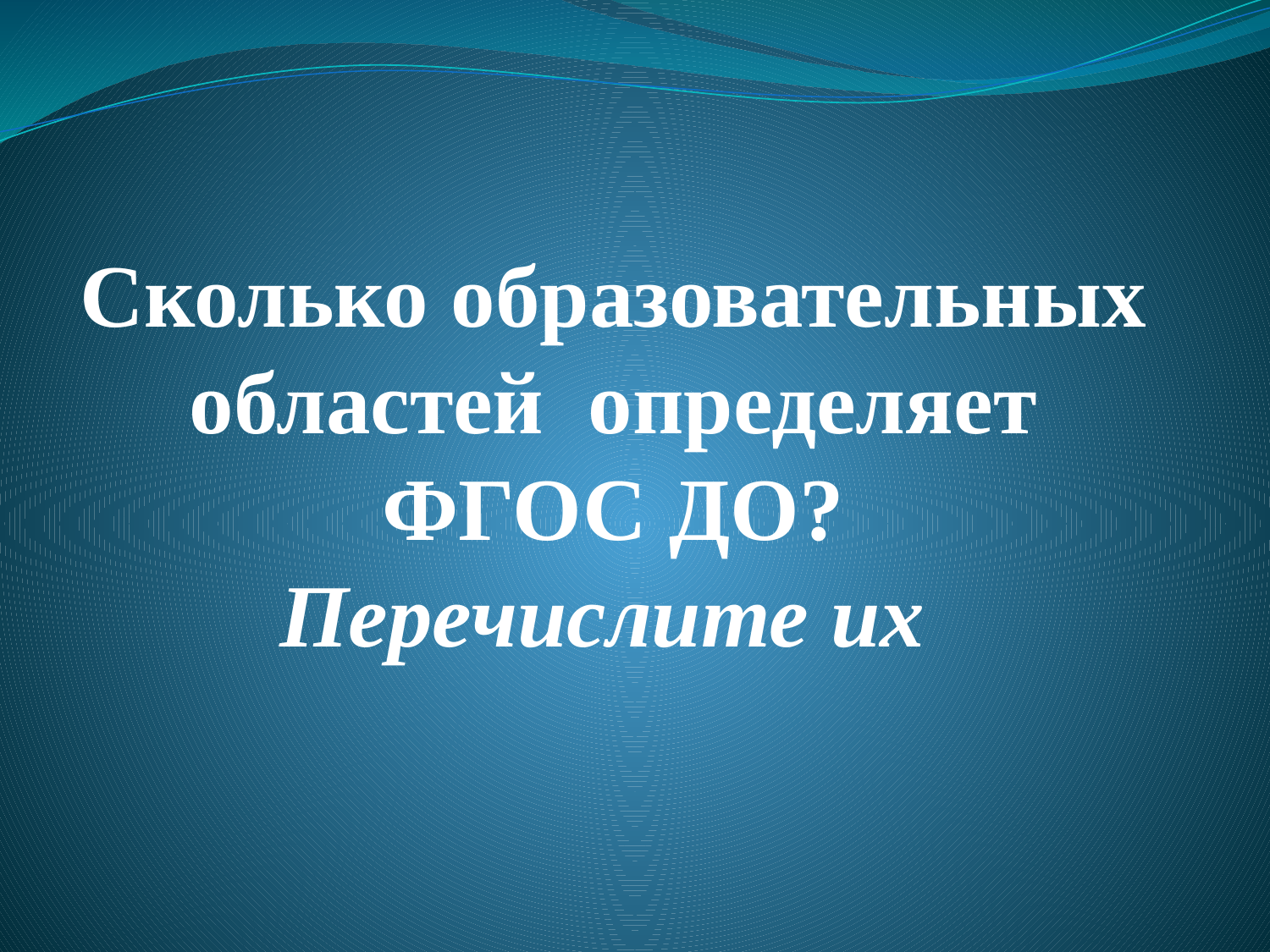

# Сколько образовательных областей  определяет ФГОС ДО? Перечислите их